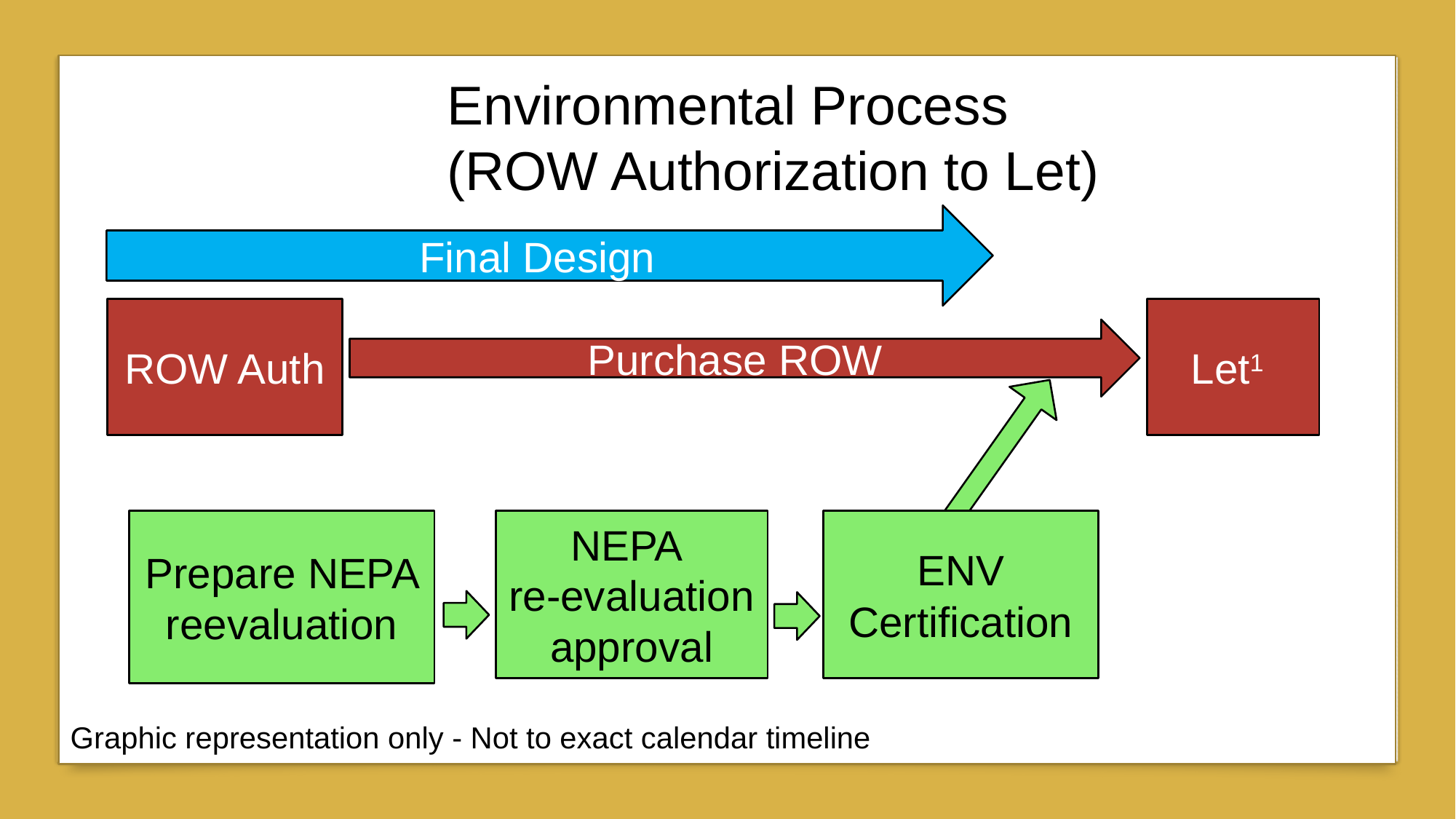

Environmental Process
(ROW Authorization to Let)
Final Design
ROW Auth
Let1
Purchase ROW

Prepare NEPA reevaluation
NEPA
re-evaluation approval
ENV Certification

Graphic representation only - Not to exact calendar timeline